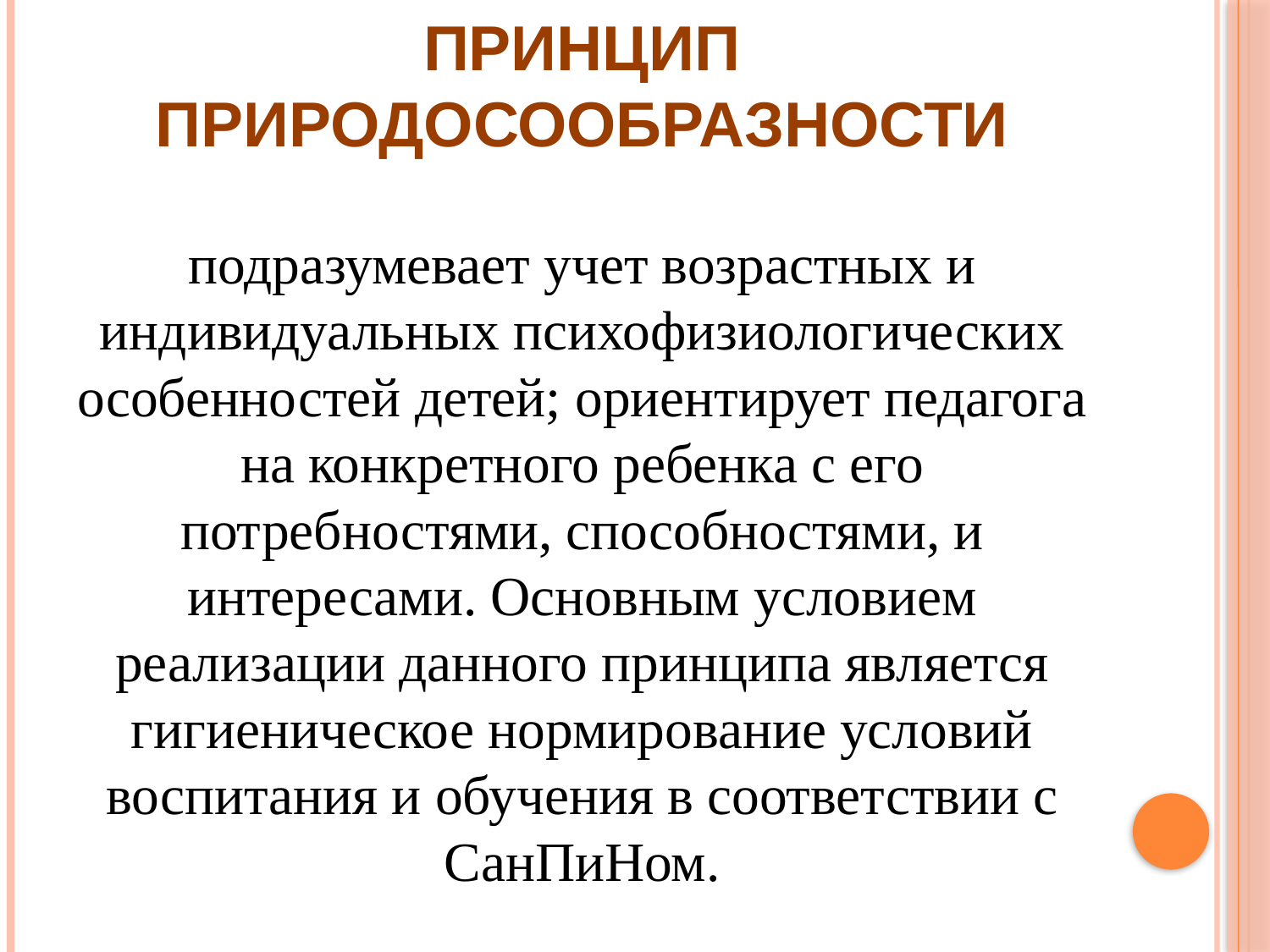

# Принцип природосообразности
подразумевает учет возрастных и индивидуальных психофизиологических особенностей детей; ориентирует педагога на конкретного ребенка с его потребностями, способностями, и интересами. Основным условием реализации данного принципа является гигиеническое нормирование условий воспитания и обучения в соответствии с СанПиНом.